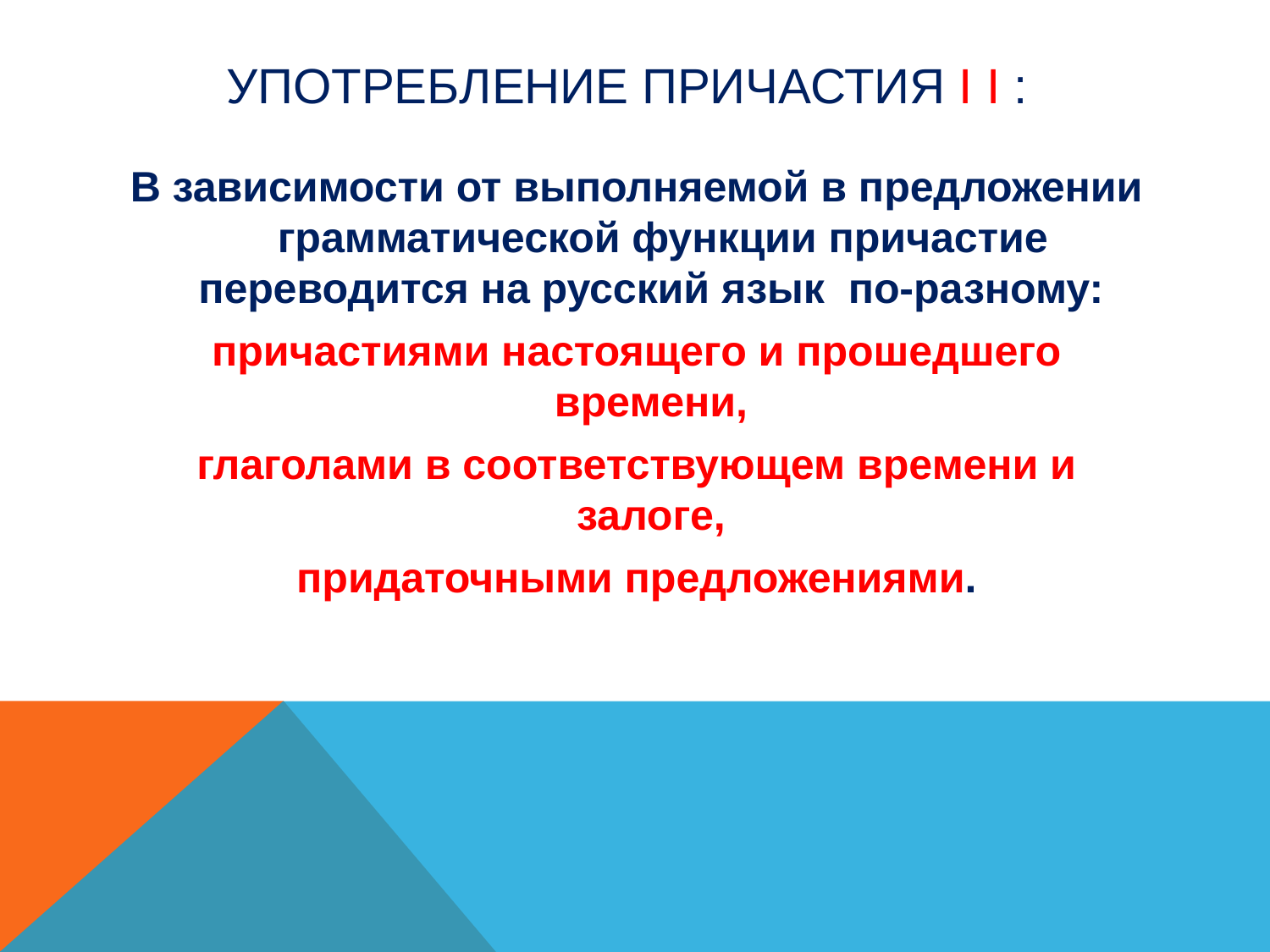

# Употребление Причастия I i :
В зависимости от выполняемой в предложении  грамматической функции причастие переводится на русский язык  по-разному:
причастиями настоящего и прошедшего времени,
глаголами в соответствующем времени и залоге,
придаточными предложениями.